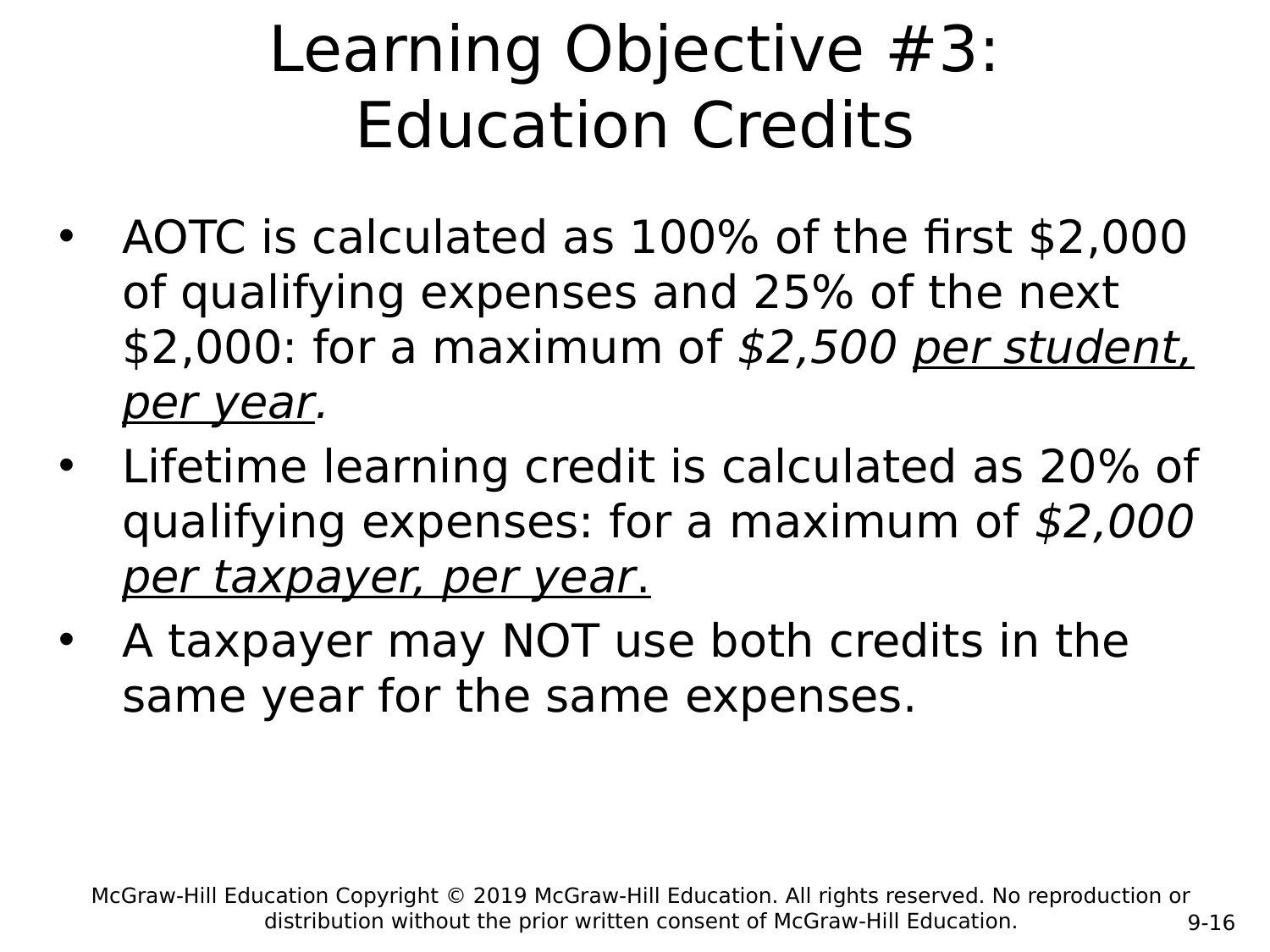

# Learning Objective #3: Education Credits
AOTC is calculated as 100% of the first $2,000 of qualifying expenses and 25% of the next $2,000: for a maximum of $2,500 per student, per year.
Lifetime learning credit is calculated as 20% of qualifying expenses: for a maximum of $2,000 per taxpayer, per year.
A taxpayer may NOT use both credits in the same year for the same expenses.
McGraw-Hill Education Copyright © 2019 McGraw-Hill Education. All rights reserved. No reproduction or distribution without the prior written consent of McGraw-Hill Education.
9-16